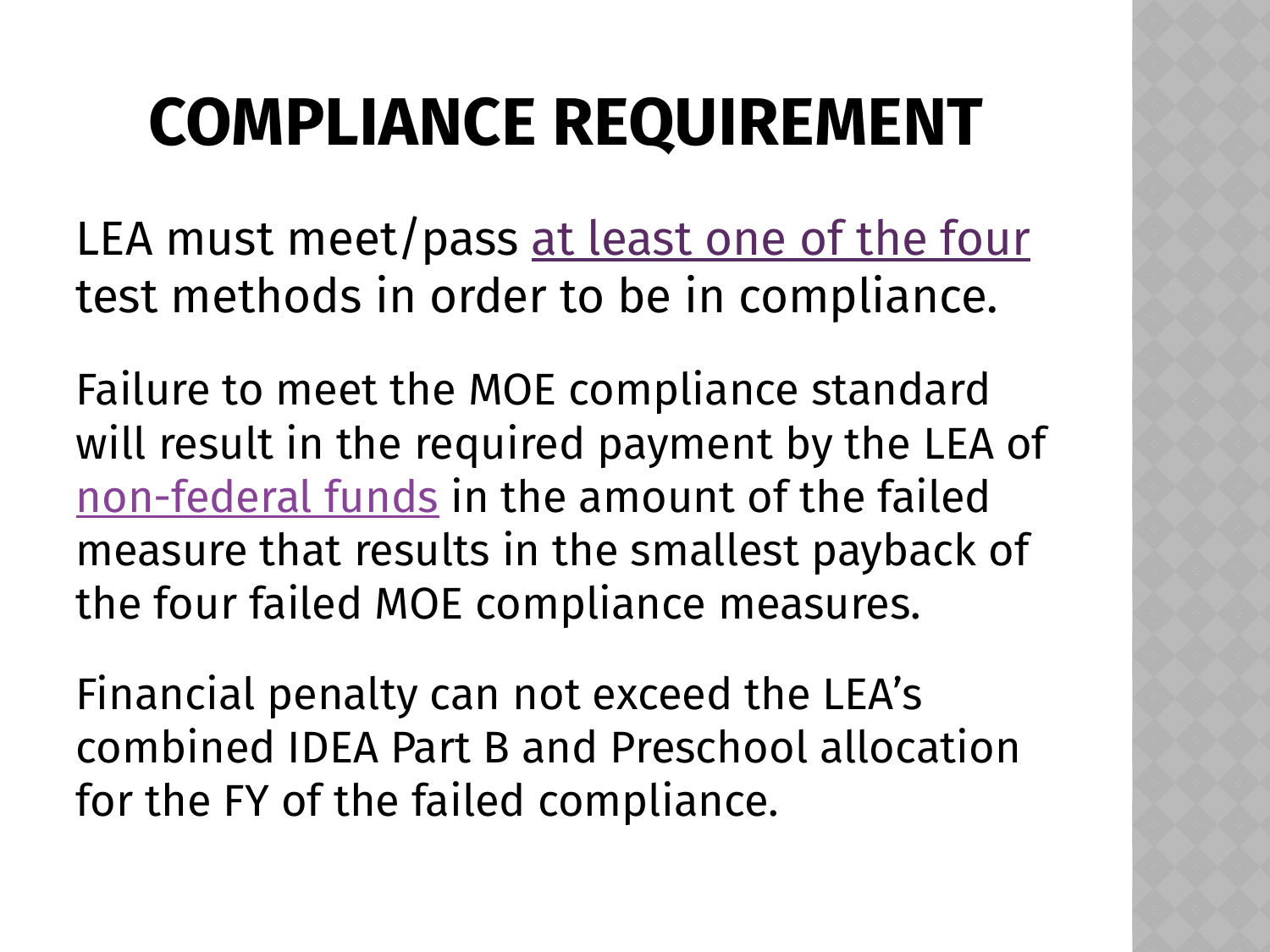

# Compliance Requirement
LEA must meet/pass at least one of the four test methods in order to be in compliance.

Failure to meet the MOE compliance standard will result in the required payment by the LEA of non-federal funds in the amount of the failed measure that results in the smallest payback of the four failed MOE compliance measures.

Financial penalty can not exceed the LEA’s combined IDEA Part B and Preschool allocation for the FY of the failed compliance.